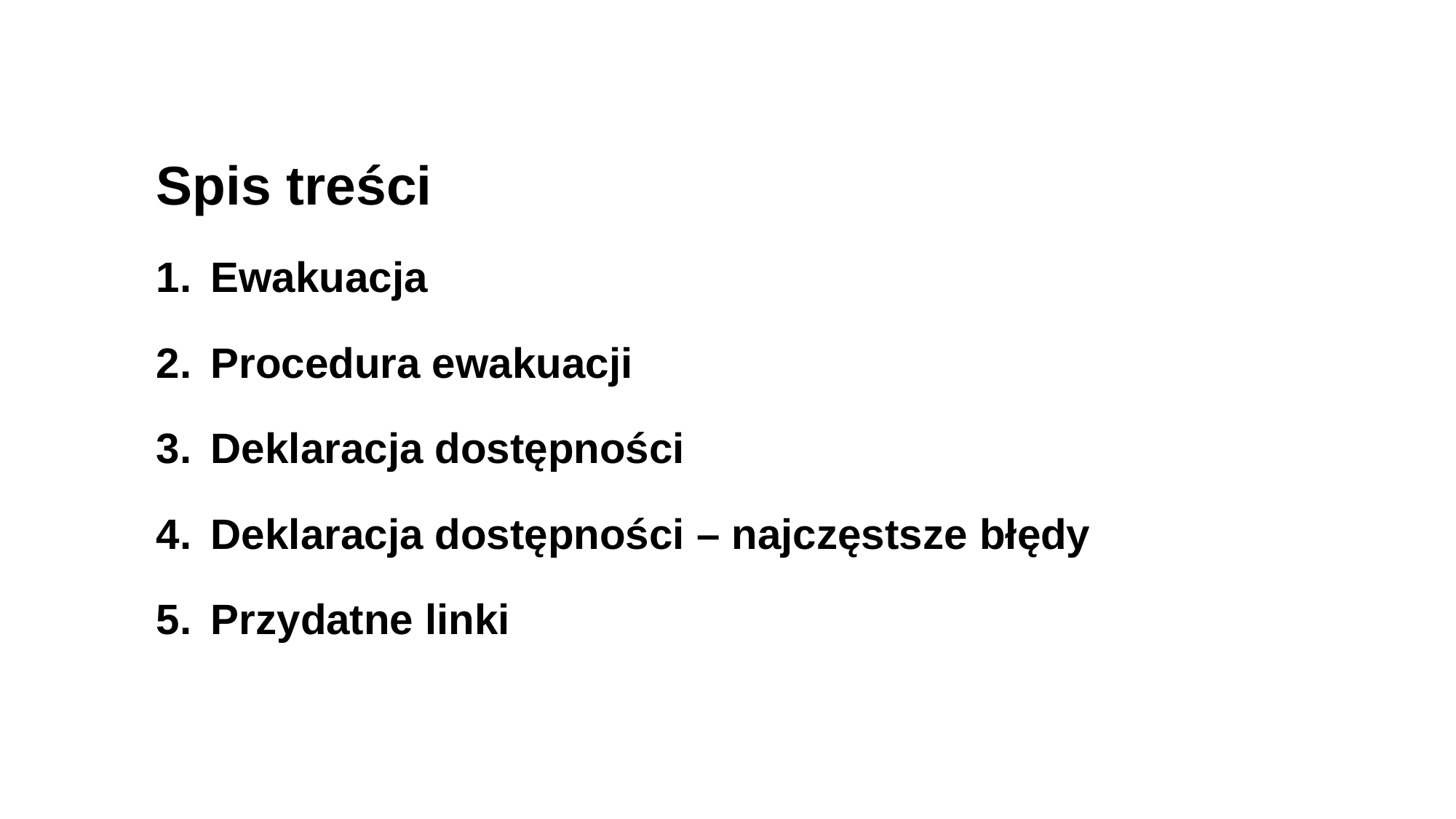

# Spis treści
Ewakuacja
Procedura ewakuacji
Deklaracja dostępności
Deklaracja dostępności – najczęstsze błędy
Przydatne linki